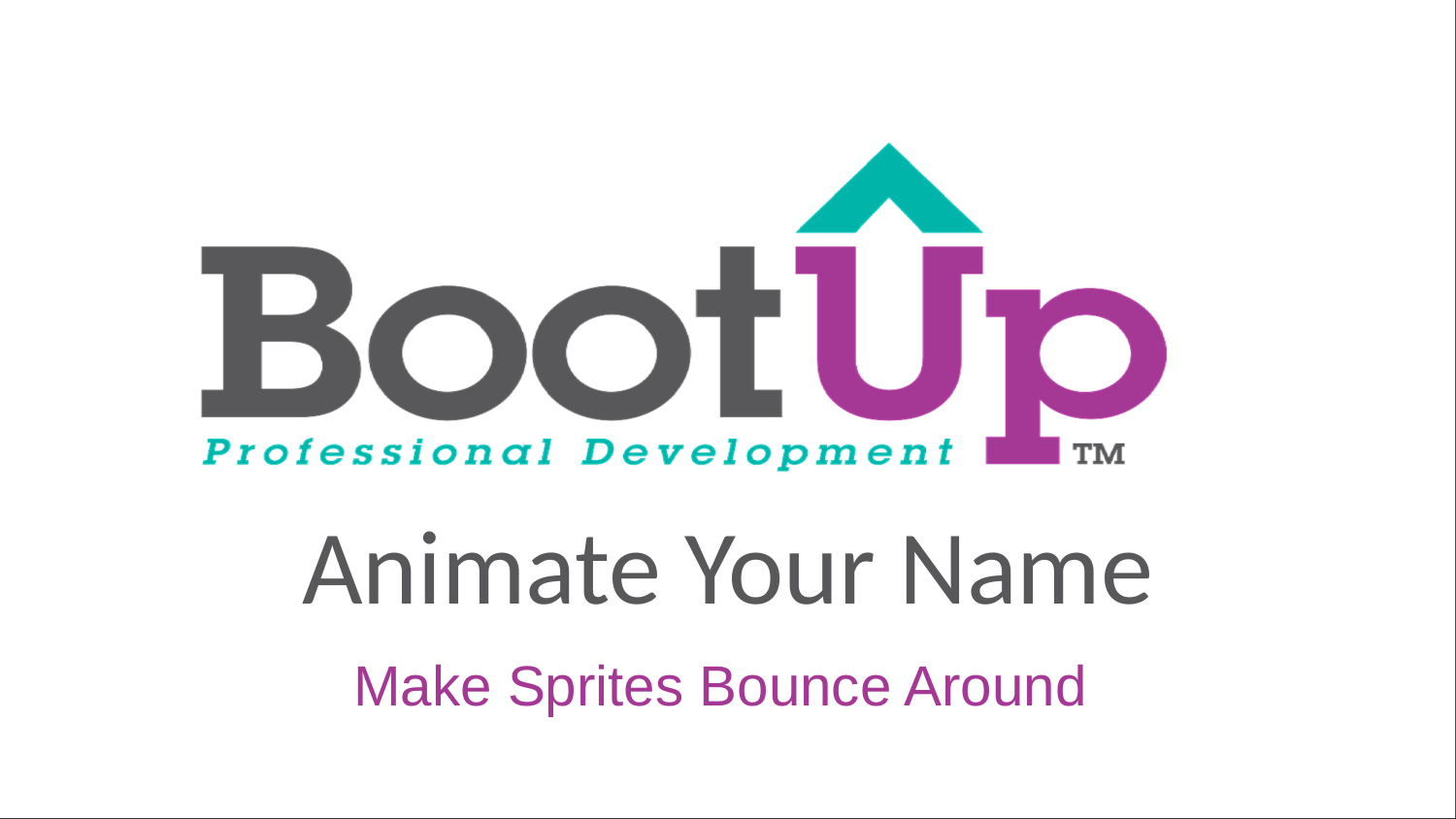

# Animate Your Name
Make Sprites Bounce Around